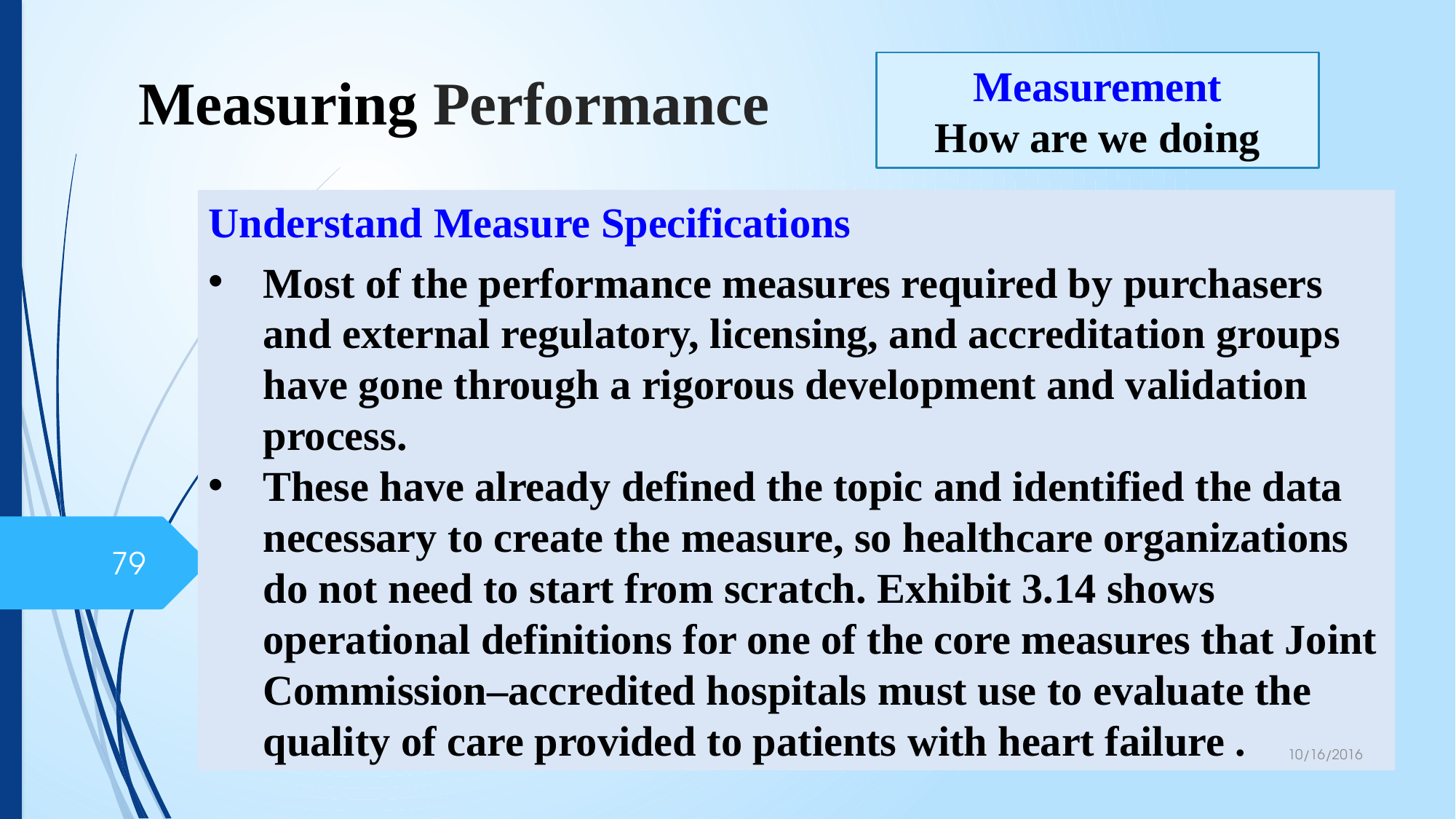

# Measuring Performance
Measurement
How are we doing

Understand Measure Specifications
Most of the performance measures required by purchasers and external regulatory, licensing, and accreditation groups have gone through a rigorous development and validation process.
These have already defined the topic and identified the data necessary to create the measure, so healthcare organizations do not need to start from scratch. Exhibit 3.14 shows operational definitions for one of the core measures that Joint Commission–accredited hospitals must use to evaluate the quality of care provided to patients with heart failure .
79
10/16/2016
Mohammed Alnaif Ph.D.